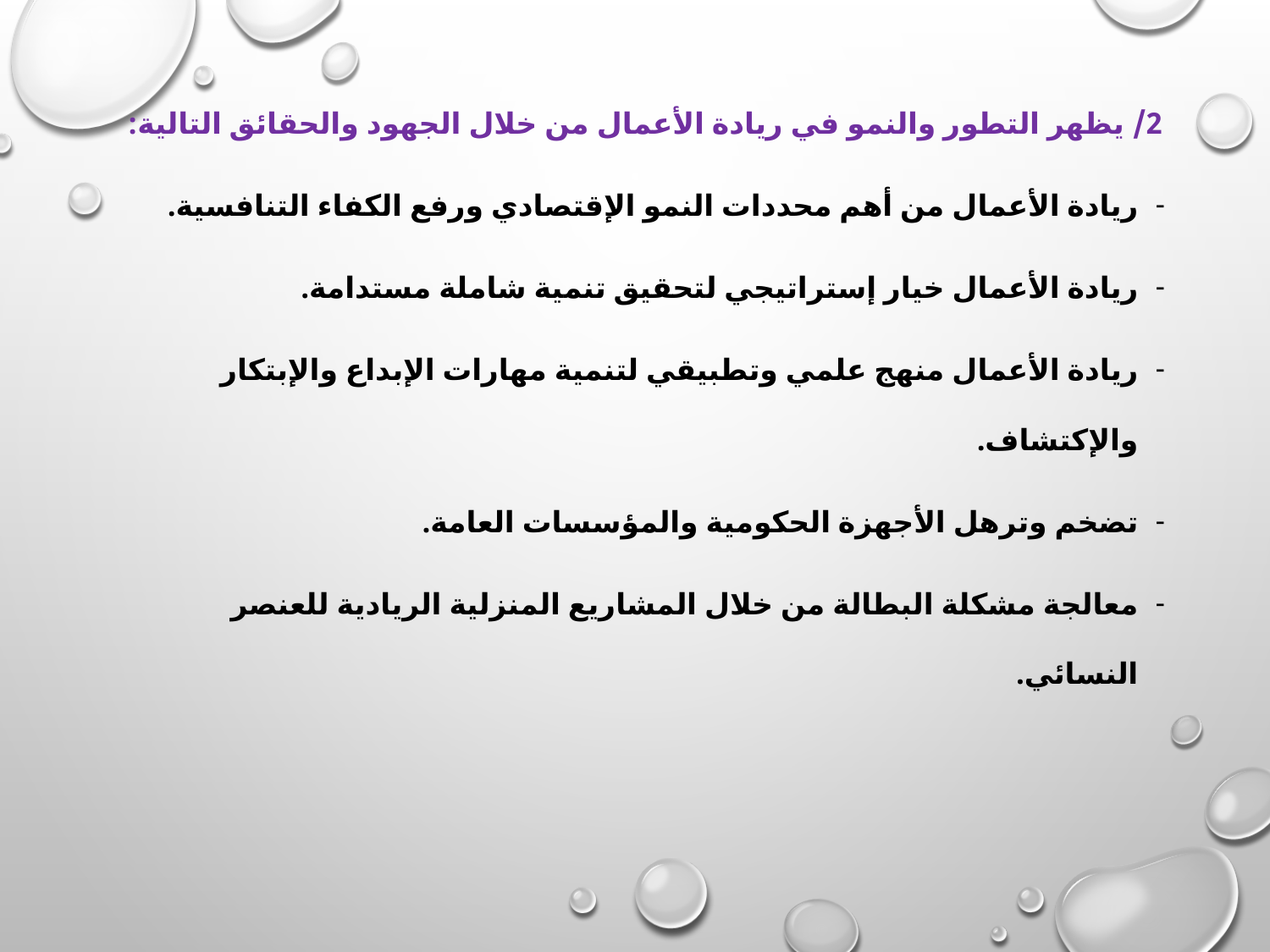

2/ يظهر التطور والنمو في ريادة الأعمال من خلال الجهود والحقائق التالية:
ريادة الأعمال من أهم محددات النمو الإقتصادي ورفع الكفاء التنافسية.
ريادة الأعمال خيار إستراتيجي لتحقيق تنمية شاملة مستدامة.
ريادة الأعمال منهج علمي وتطبيقي لتنمية مهارات الإبداع والإبتكار والإكتشاف.
تضخم وترهل الأجهزة الحكومية والمؤسسات العامة.
معالجة مشكلة البطالة من خلال المشاريع المنزلية الريادية للعنصر النسائي.